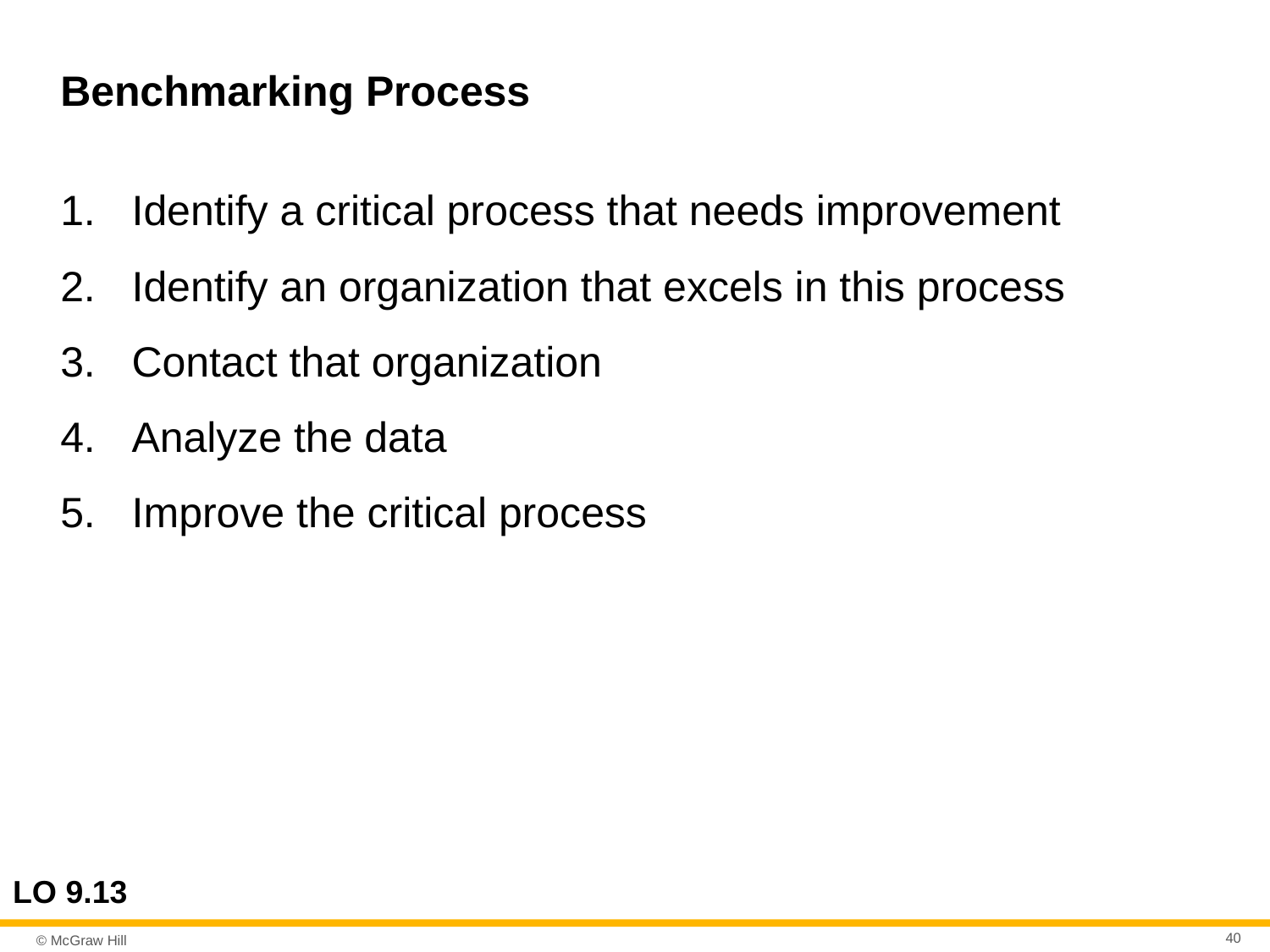

# Benchmarking Process
Identify a critical process that needs improvement
Identify an organization that excels in this process
Contact that organization
Analyze the data
Improve the critical process
LO 9.13